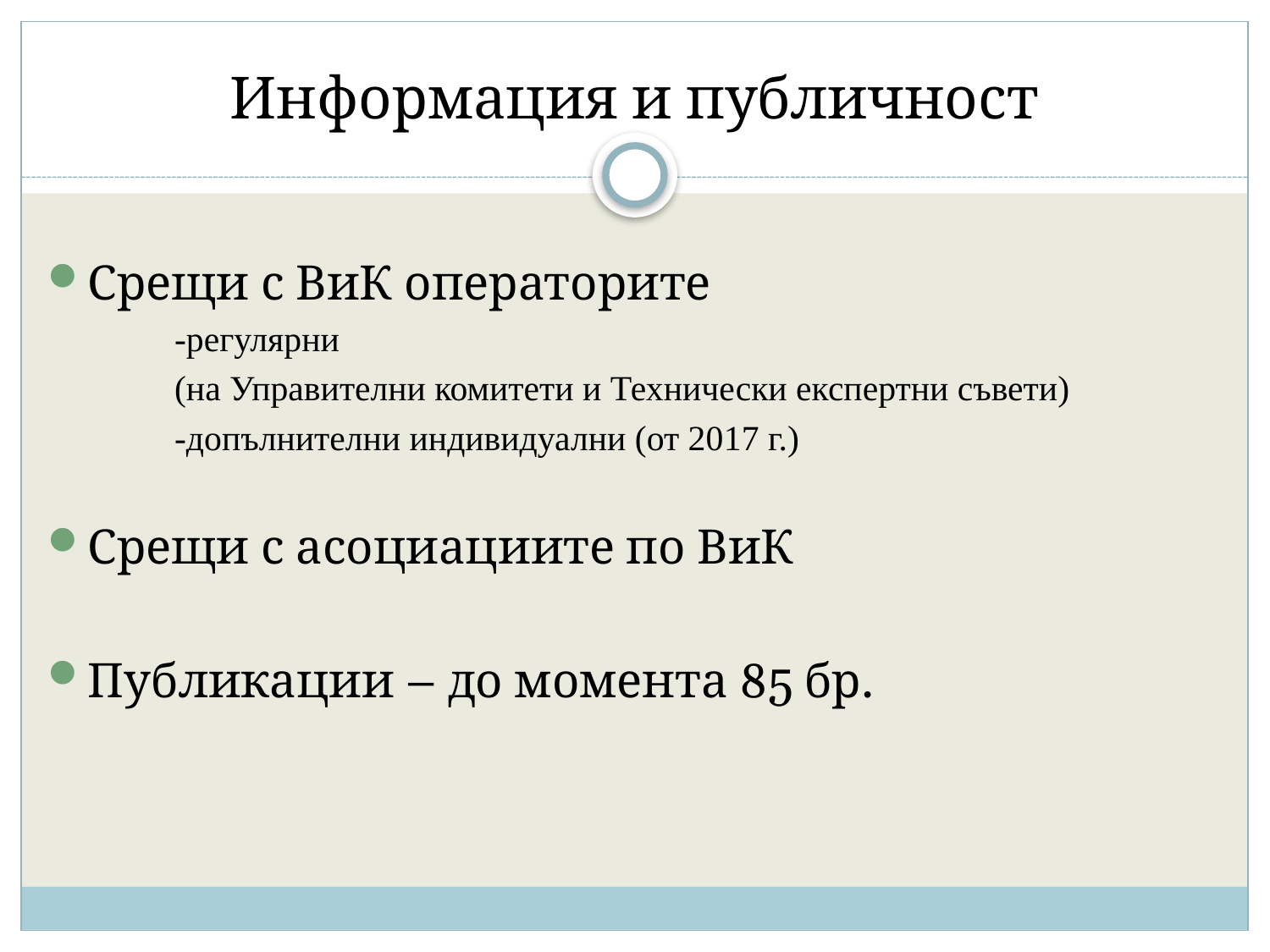

# Информация и публичност
Срещи с ВиК операторите
	-регулярни
	(на Управителни комитети и Технически експертни съвети)
	-допълнителни индивидуални (от 2017 г.)

Срещи с асоциациите по ВиК

Публикации – до момента 85 бр.